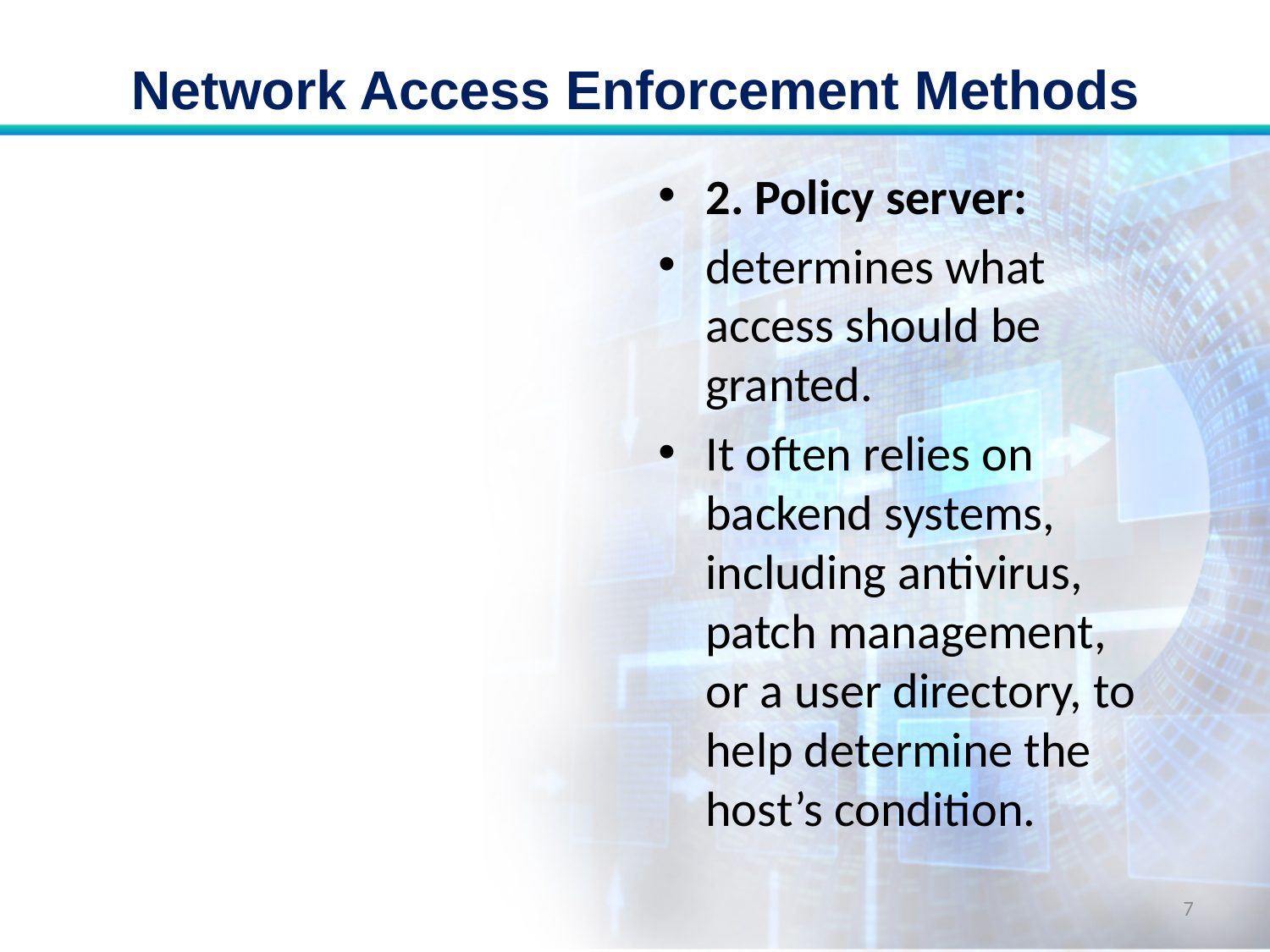

# Network Access Enforcement Methods
2. Policy server:
determines what access should be granted.
It often relies on backend systems, including antivirus, patch management, or a user directory, to help determine the host’s condition.

7